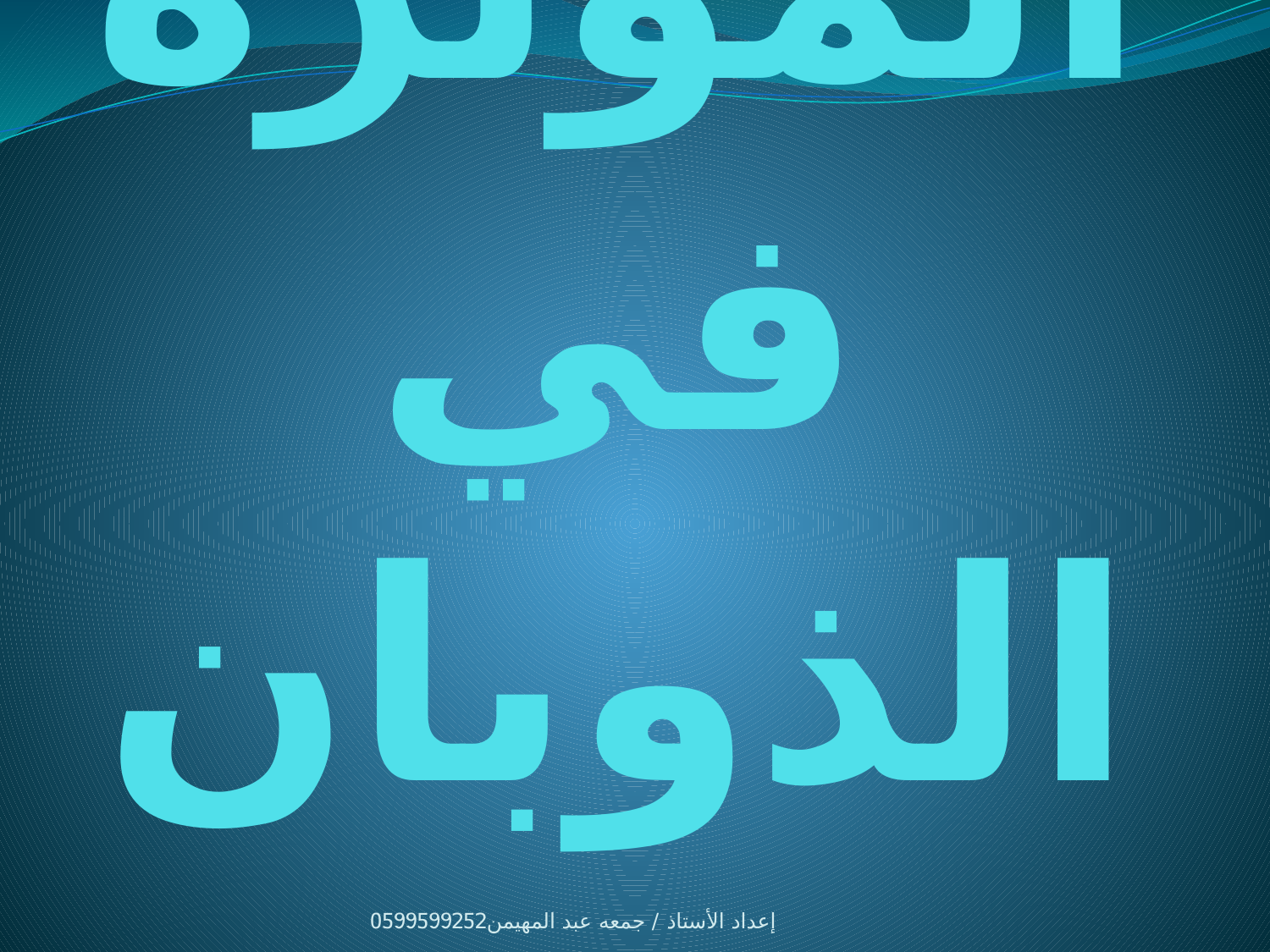

# العوامل المؤثرة في الذوبان
إعداد الأستاذ / جمعه عبد المهيمن0599599252